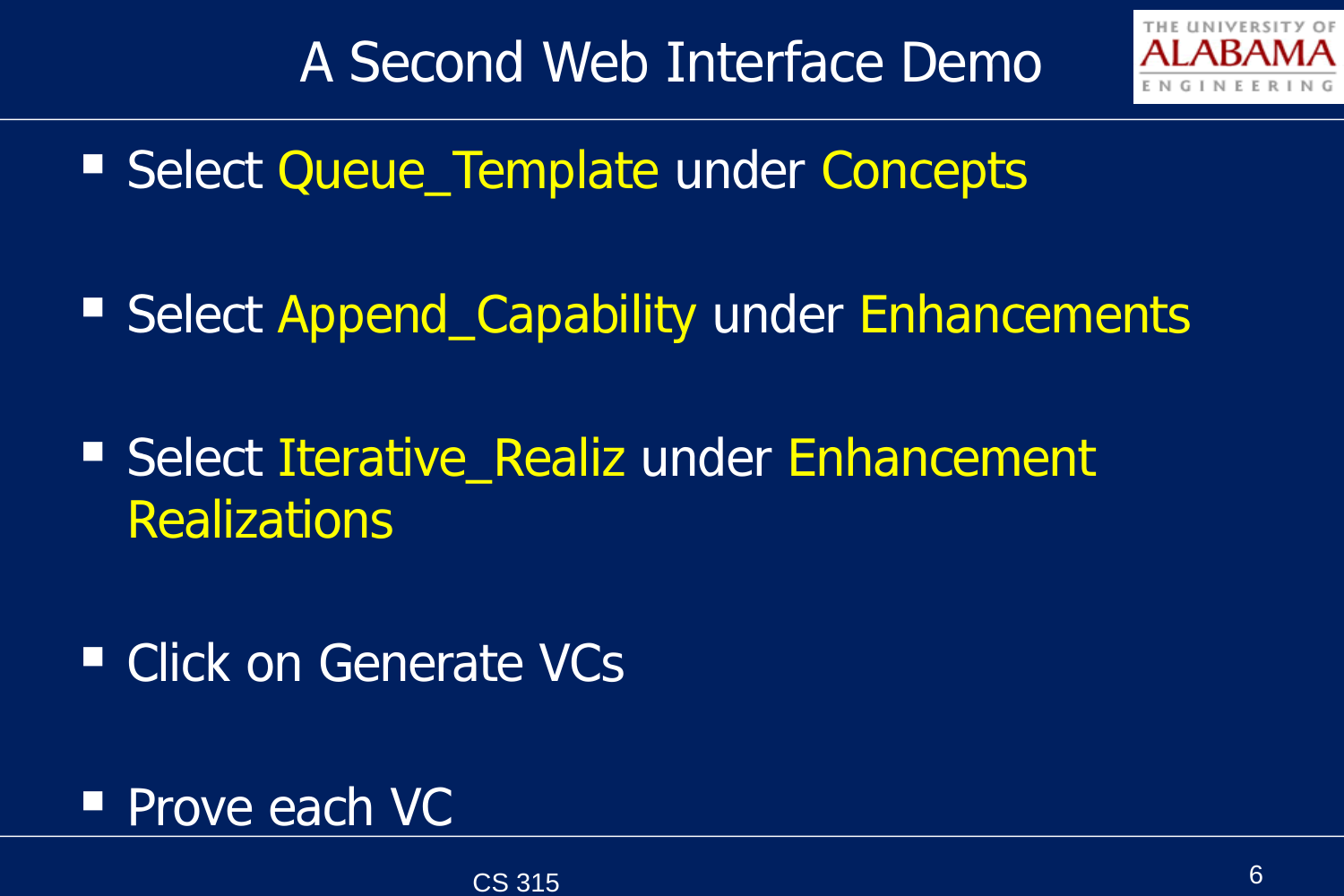

# A Second Web Interface Demo
Select Queue_Template under Concepts

Select Append_Capability under Enhancements

Select Iterative_Realiz under Enhancement Realizations

Click on Generate VCs

Prove each VC
CS 315                                                                             Spring 2011
6